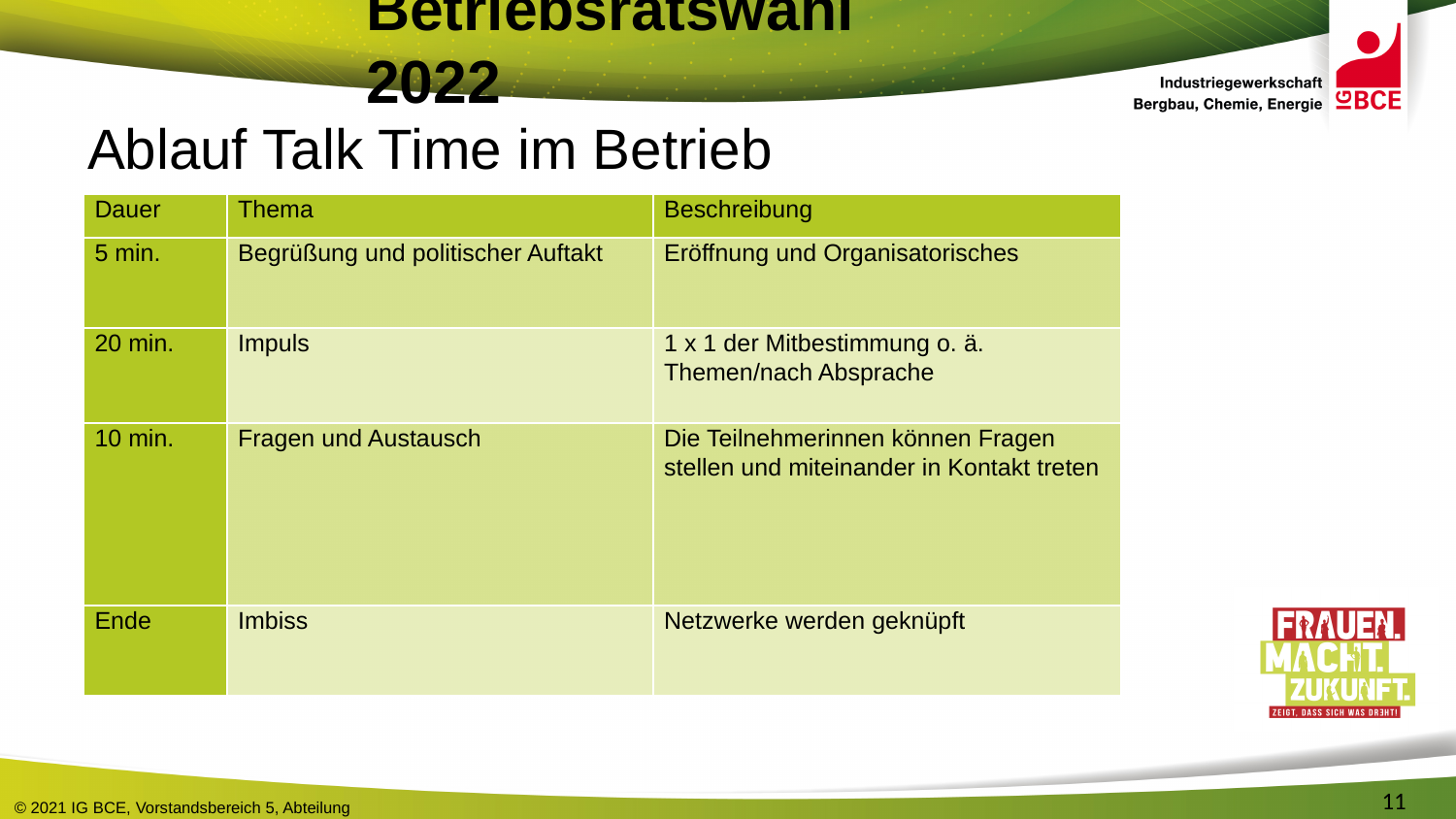

# Betriebsratswahl 2022
Ablauf Talk Time im Betrieb
| Dauer | Thema | Beschreibung |
| --- | --- | --- |
| 5 min. | Begrüßung und politischer Auftakt | Eröffnung und Organisatorisches |
| 20 min. | Impuls | 1 x 1 der Mitbestimmung o. ä. Themen/nach Absprache |
| 10 min. | Fragen und Austausch | Die Teilnehmerinnen können Fragen stellen und miteinander in Kontakt treten |
| Ende | Imbiss | Netzwerke werden geknüpft |
11